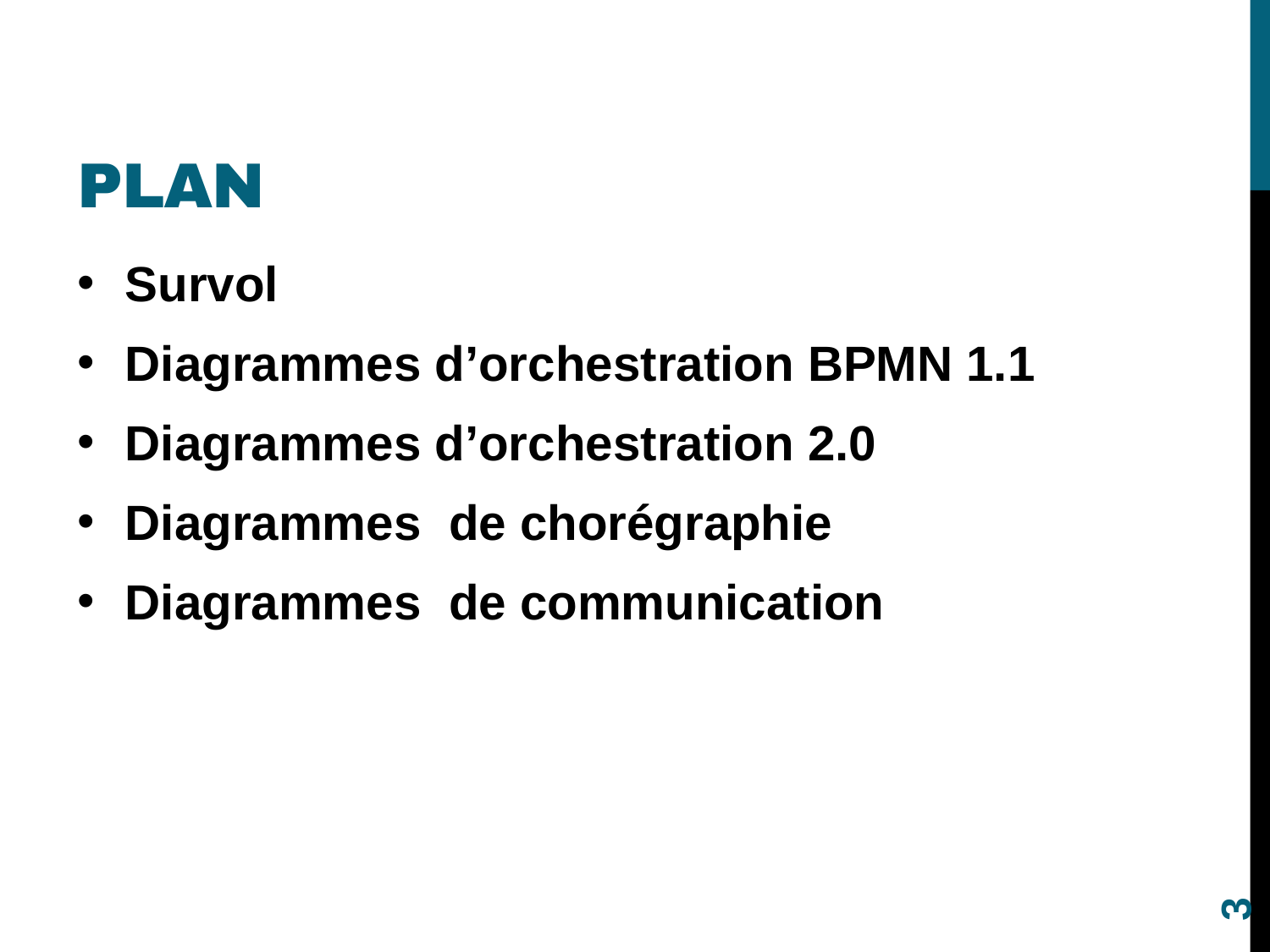

# Plan
Survol
Diagrammes d’orchestration BPMN 1.1
Diagrammes d’orchestration 2.0
Diagrammes  de chorégraphie
Diagrammes  de communication
3